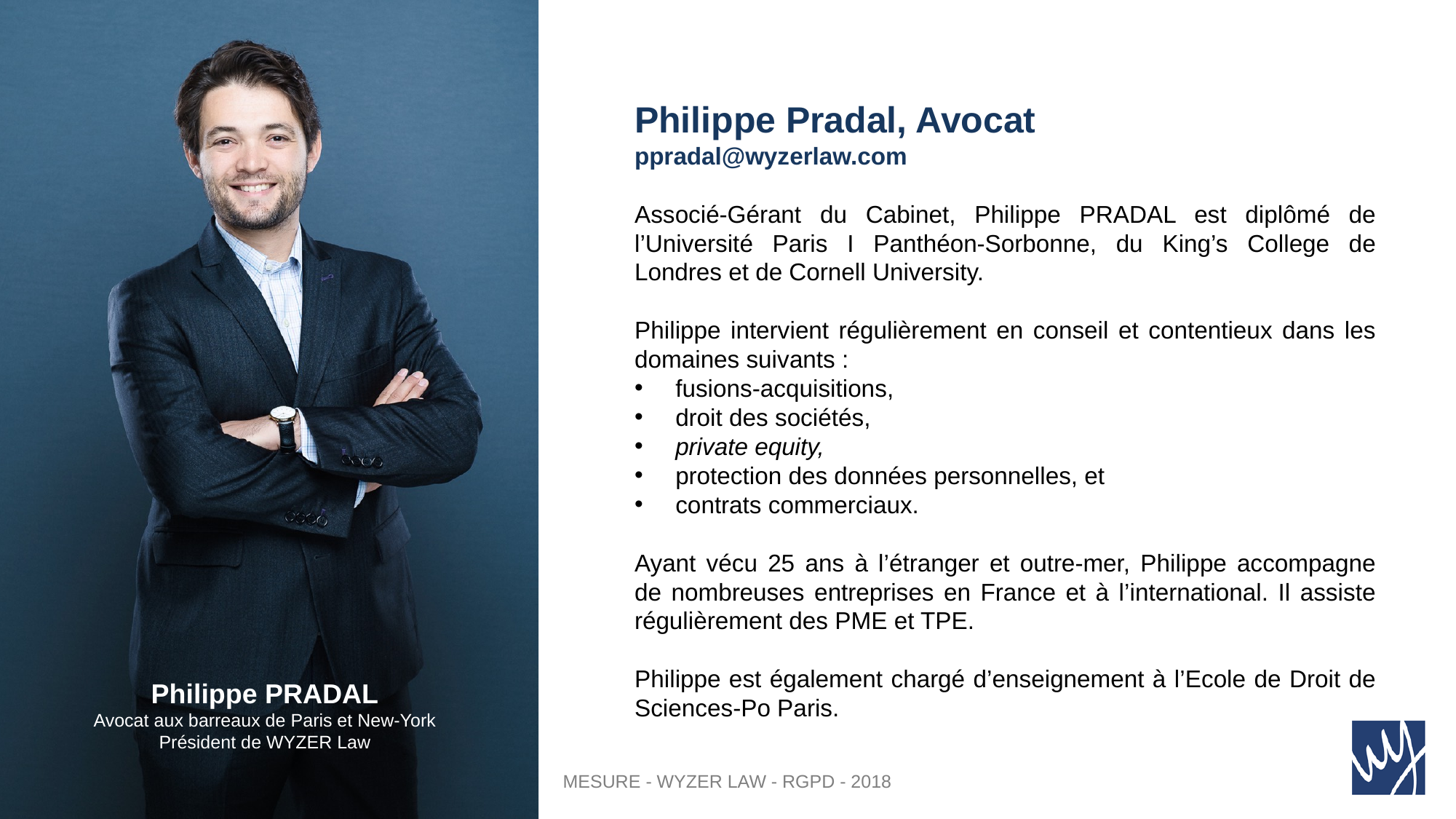

Philippe Pradal, Avocat
ppradal@wyzerlaw.com

Associé-Gérant du Cabinet, Philippe PRADAL est diplômé de l’Université Paris I Panthéon-Sorbonne, du King’s College de Londres et de Cornell University.

Philippe intervient régulièrement en conseil et contentieux dans les domaines suivants :
fusions-acquisitions,
droit des sociétés,
private equity,
protection des données personnelles, et
contrats commerciaux.

Ayant vécu 25 ans à l’étranger et outre-mer, Philippe accompagne de nombreuses entreprises en France et à l’international. Il assiste régulièrement des PME et TPE.

Philippe est également chargé d’enseignement à l’Ecole de Droit de Sciences-Po Paris.
Philippe PRADAL
Avocat aux barreaux de Paris et New-York
Président de WYZER Law
MESURE - WYZER LAW - RGPD - 2018